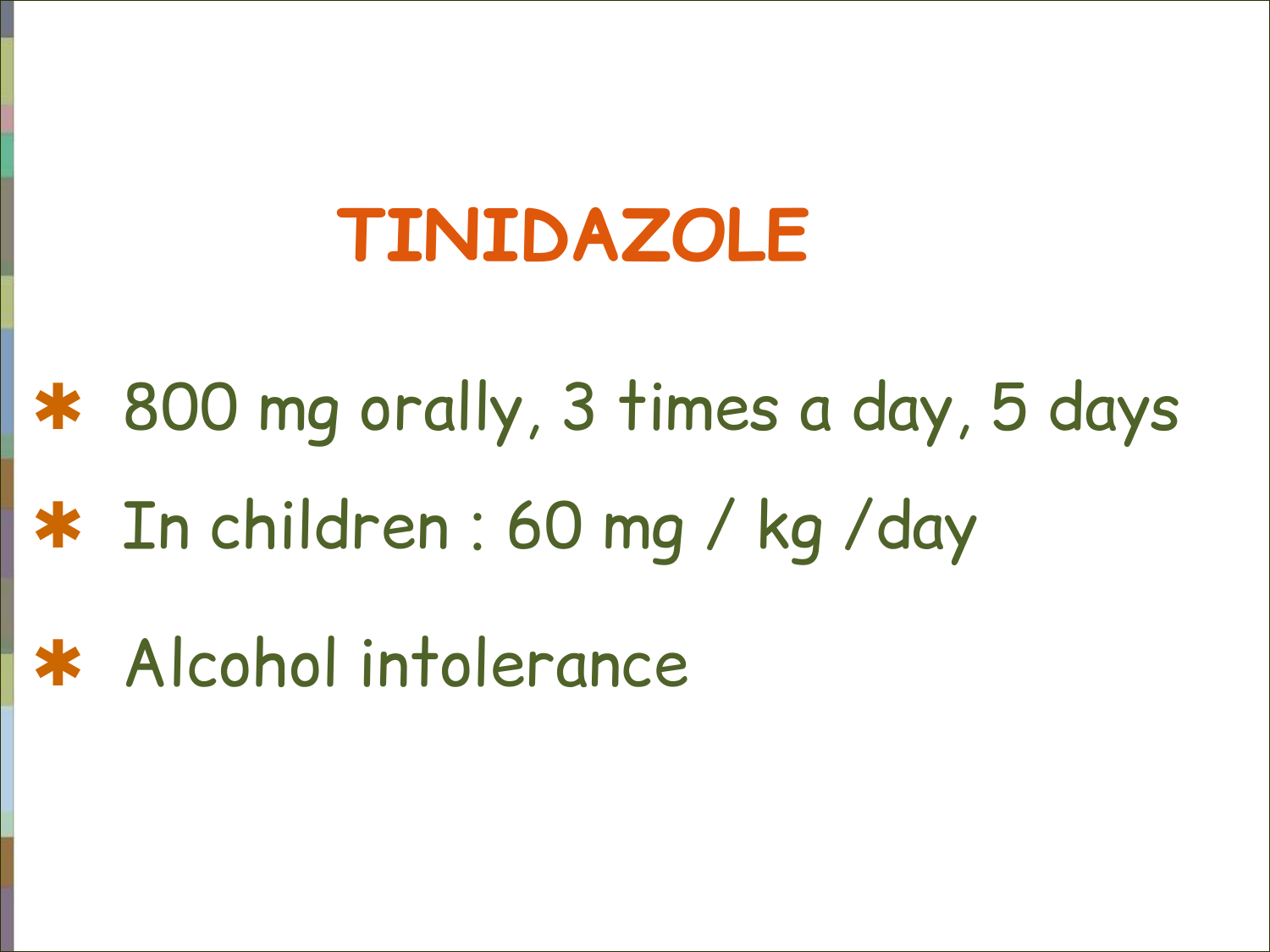

TINIDAZOLE

 ✱  800 mg orally, 3 times a day, 5 days

 ✱  In children : 60 mg / kg /day

 ✱  Alcohol intolerance

#